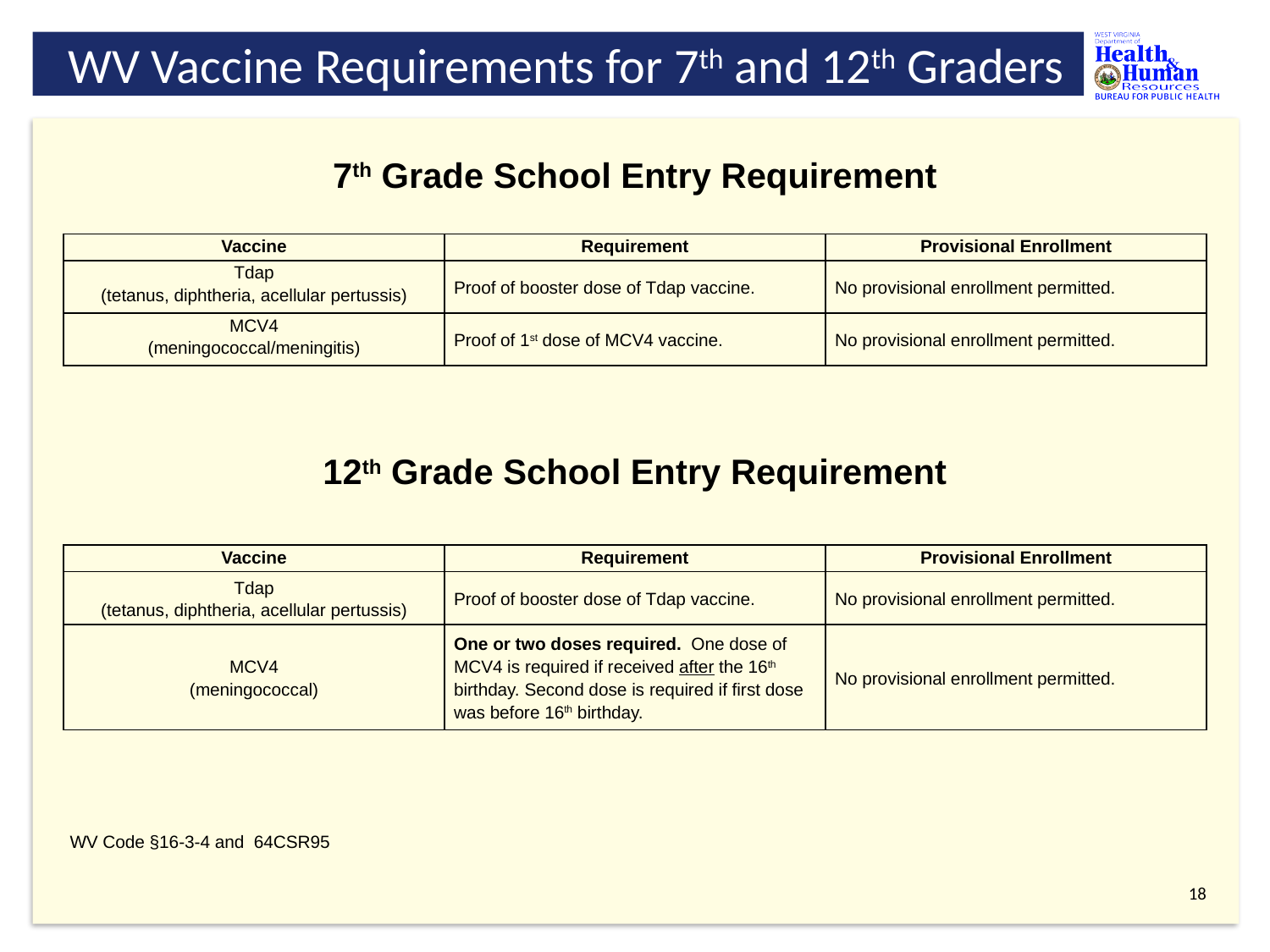

# WV Vaccine Requirements for 7th and 12th Graders
7th Grade School Entry Requirement

12th Grade School Entry Requirement

  WV Code §16-3-4 and  64CSR95
| Vaccine | Requirement | Provisional Enrollment |
| --- | --- | --- |
| Tdap (tetanus, diphtheria, acellular pertussis) | Proof of booster dose of Tdap vaccine. | No provisional enrollment permitted. |
| MCV4 (meningococcal/meningitis) | Proof of 1st dose of MCV4 vaccine. | No provisional enrollment permitted. |

| Vaccine | Requirement | Provisional Enrollment |
| --- | --- | --- |
| Tdap (tetanus, diphtheria, acellular pertussis) | Proof of booster dose of Tdap vaccine. | No provisional enrollment permitted. |
| MCV4 (meningococcal) | One or two doses required. One dose of MCV4 is required if received after the 16th birthday. Second dose is required if first dose was before 16th birthday. | No provisional enrollment permitted. |
18